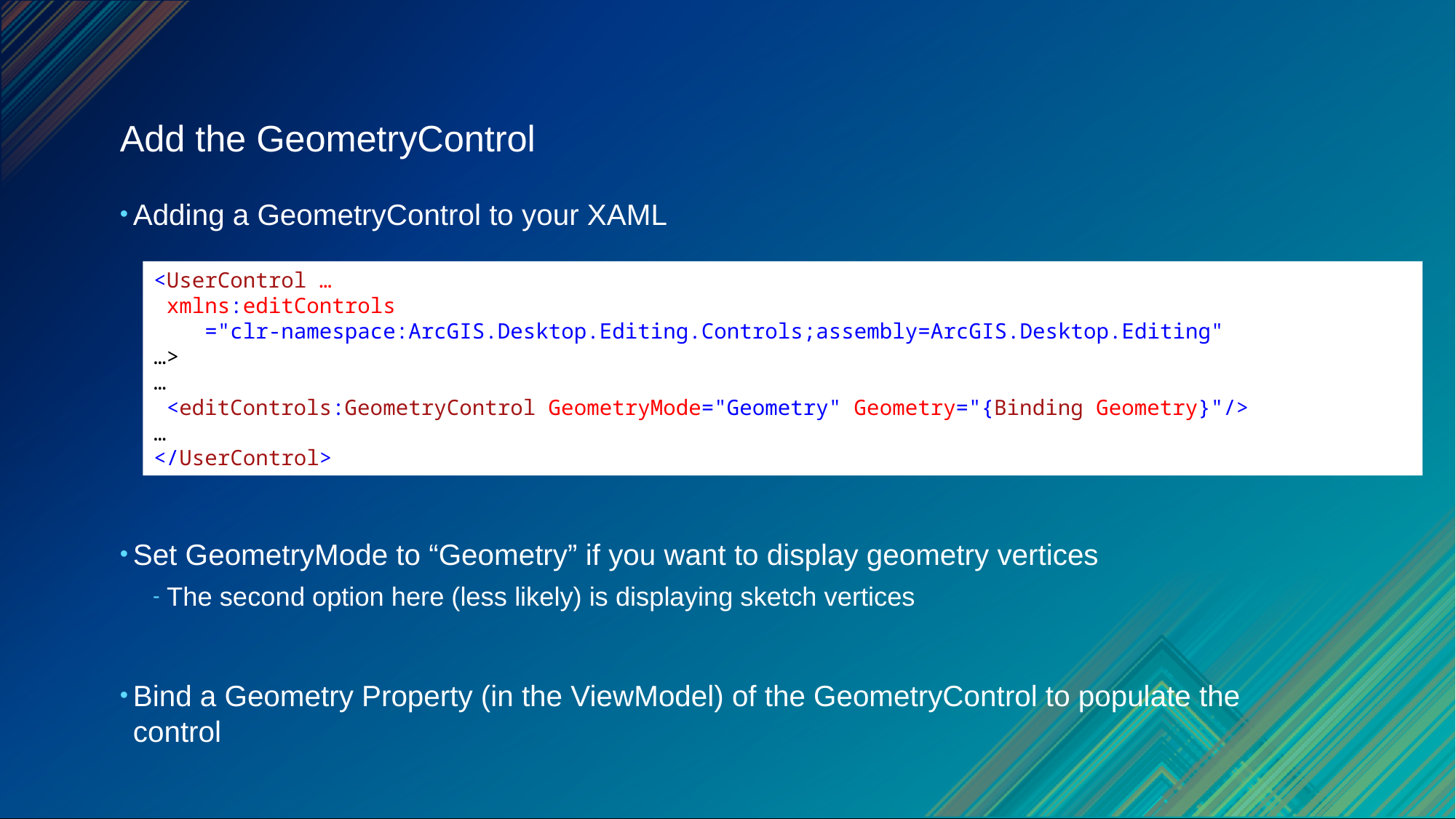

# Add the GeometryControl
Adding a GeometryControl to your XAML

Set GeometryMode to “Geometry” if you want to display geometry vertices
The second option here (less likely) is displaying sketch vertices

Bind a Geometry Property (in the ViewModel) of the GeometryControl to populate the control

<UserControl …
 xmlns:editControls
    ="clr-namespace:ArcGIS.Desktop.Editing.Controls;assembly=ArcGIS.Desktop.Editing"
…>
…
 <editControls:GeometryControl GeometryMode="Geometry" Geometry="{Binding Geometry}"/>
…
</UserControl>